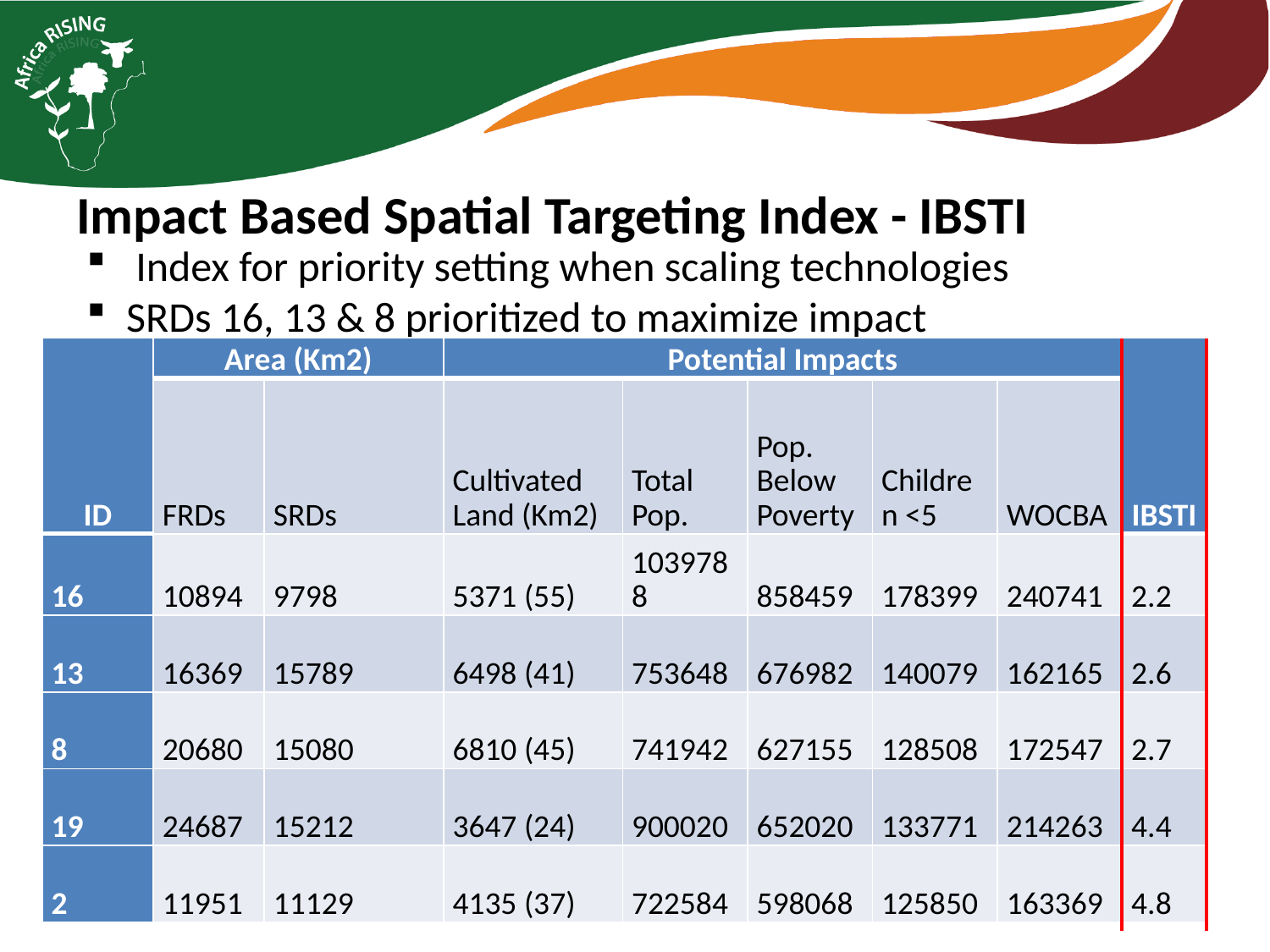

# Impact Based Spatial Targeting Index - IBSTI
 Index for priority setting when scaling technologies
SRDs 16, 13 & 8 prioritized to maximize impact
| ID | Area (Km2) |  | Potential Impacts |  |  |  |  | IBSTI |
| --- | --- | --- | --- | --- | --- | --- | --- | --- |
|  | FRDs | SRDs | Cultivated Land (Km2) | Total Pop. | Pop. Below Poverty | Children <5 | WOCBA |  |
| 16 | 10894 | 9798 | 5371 (55) | 1039788 | 858459 | 178399 | 240741 | 2.2 |
| 13 | 16369 | 15789 | 6498 (41) | 753648 | 676982 | 140079 | 162165 | 2.6 |
| 8 | 20680 | 15080 | 6810 (45) | 741942 | 627155 | 128508 | 172547 | 2.7 |
| 19 | 24687 | 15212 | 3647 (24) | 900020 | 652020 | 133771 | 214263 | 4.4 |
| 2 | 11951 | 11129 | 4135 (37) | 722584 | 598068 | 125850 | 163369 | 4.8 |